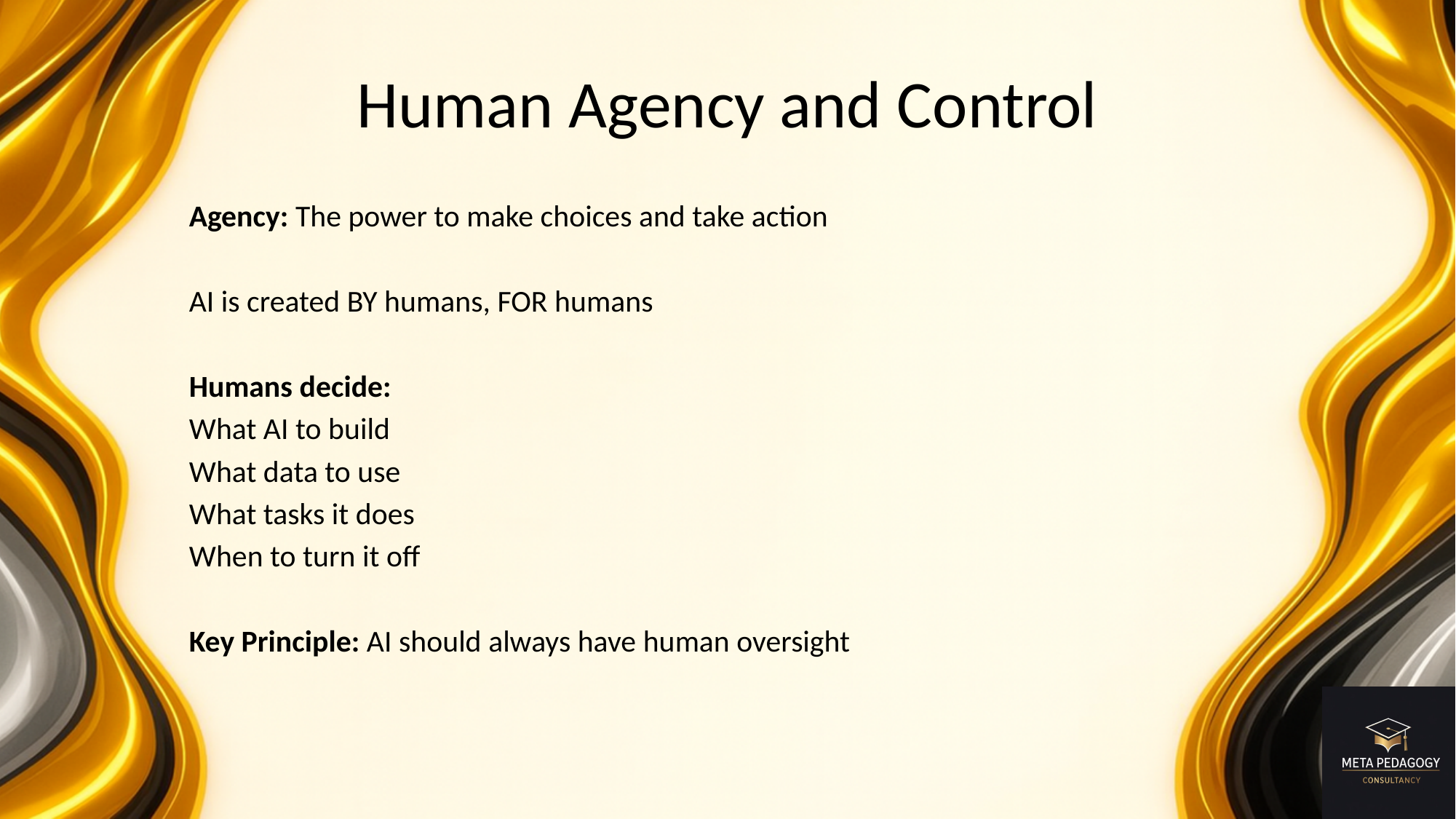

# Human Agency and Control
Agency: The power to make choices and take action

AI is created BY humans, FOR humans

Humans decide:
What AI to build
What data to use
What tasks it does
When to turn it off

Key Principle: AI should always have human oversight